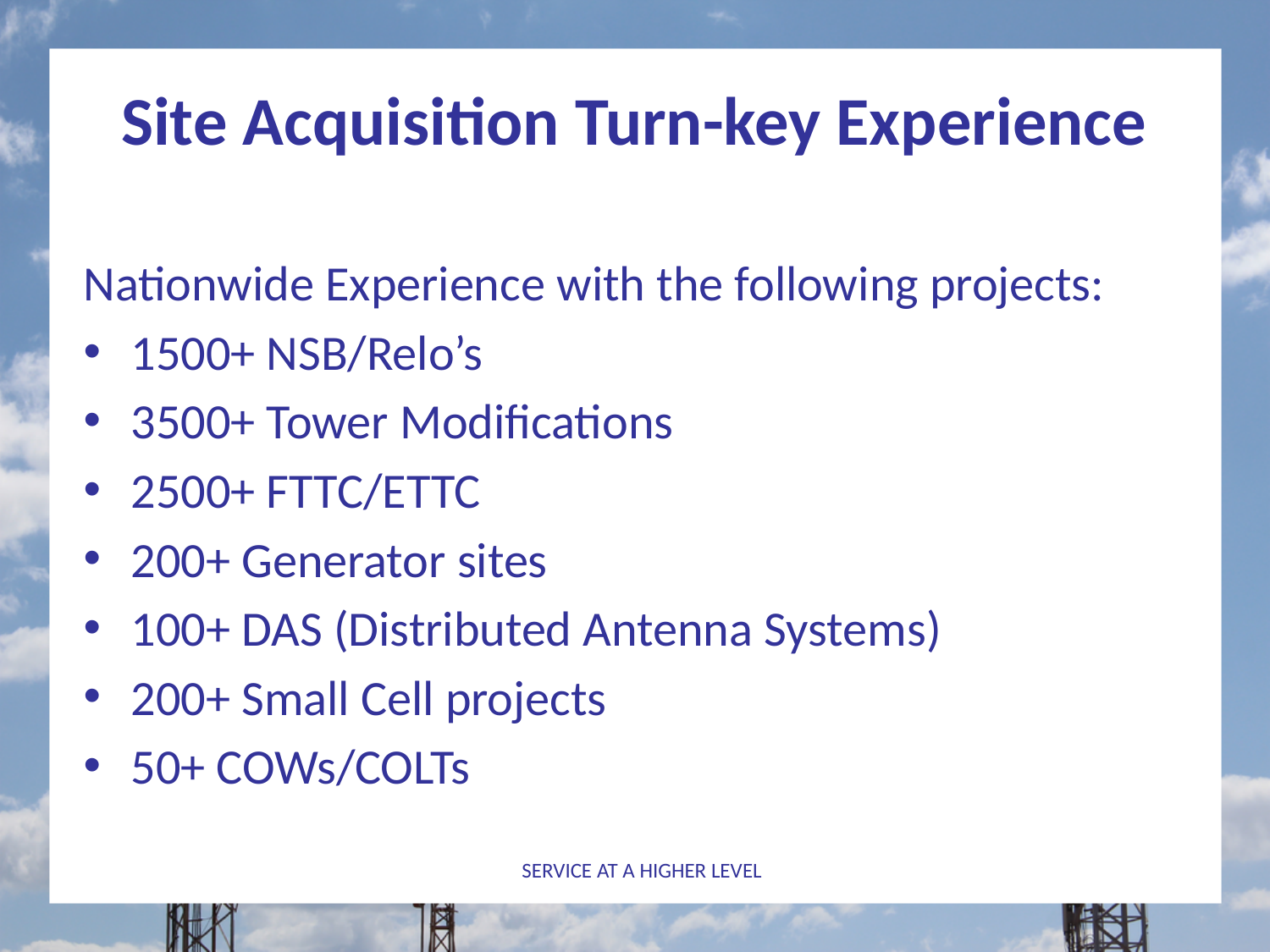

# Site Acquisition Turn-key Experience

Nationwide Experience with the following projects:
1500+ NSB/Relo’s
3500+ Tower Modifications
2500+ FTTC/ETTC
200+ Generator sites
100+ DAS (Distributed Antenna Systems)
200+ Small Cell projects
50+ COWs/COLTs

SERVICE AT A HIGHER LEVEL